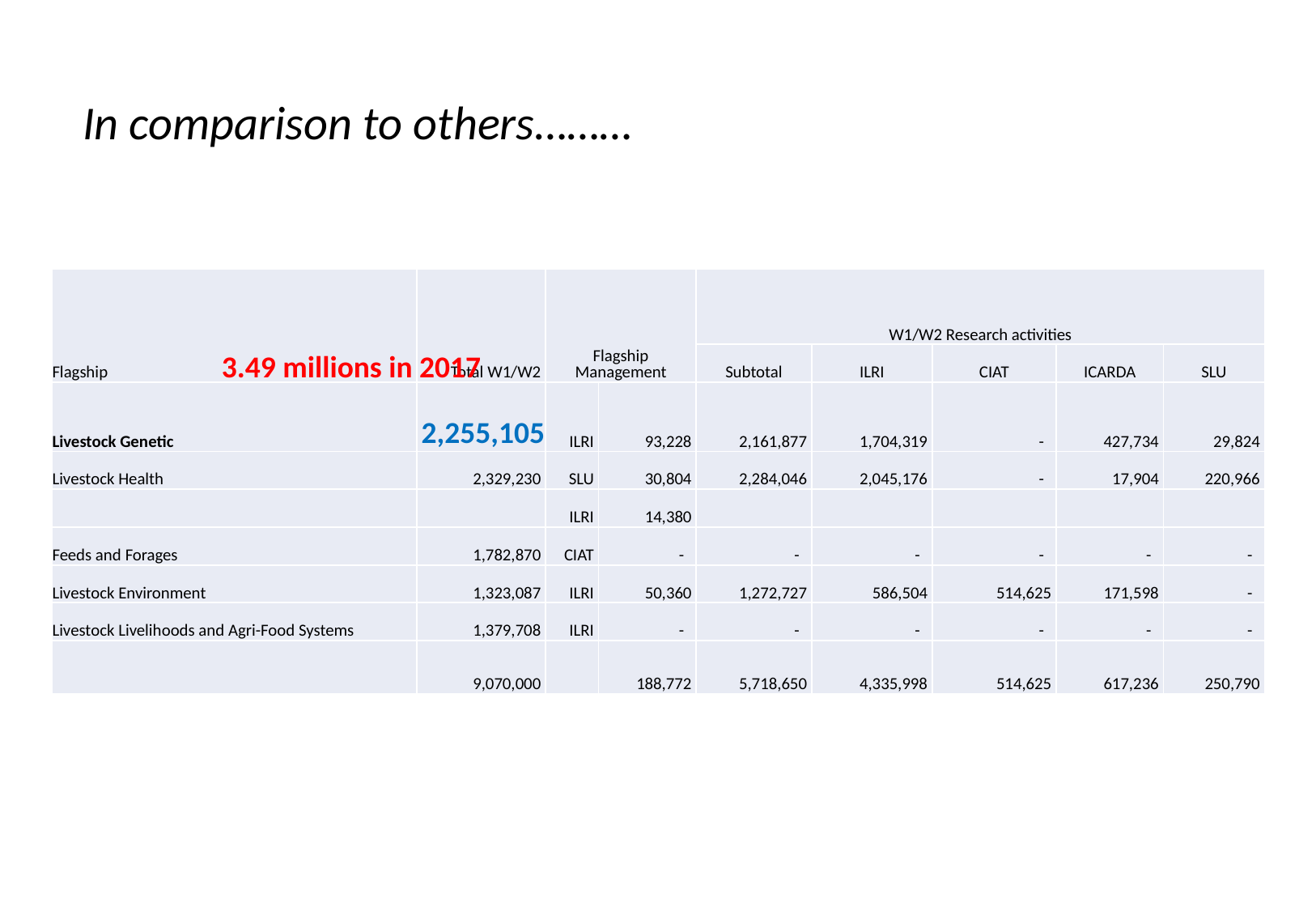

# In comparison to others………
| Flagship | Total W1/W2 | Flagship Management |  | W1/W2 Research activities |  |  |  |  |
| --- | --- | --- | --- | --- | --- | --- | --- | --- |
|  |  |  |  | Subtotal | ILRI | CIAT | ICARDA | SLU |
| Livestock Genetic | 2,255,105 | ILRI | 93,228 | 2,161,877 | 1,704,319 | - | 427,734 | 29,824 |
| Livestock Health | 2,329,230 | SLU | 30,804 | 2,284,046 | 2,045,176 | - | 17,904 | 220,966 |
|  |  | ILRI | 14,380 |  |  |  |  |  |
| Feeds and Forages | 1,782,870 | CIAT | - | - | - | - | - | - |
| Livestock Environment | 1,323,087 | ILRI | 50,360 | 1,272,727 | 586,504 | 514,625 | 171,598 | - |
| Livestock Livelihoods and Agri-Food Systems | 1,379,708 | ILRI | - | - | - | - | - | - |
|  | 9,070,000 |  | 188,772 | 5,718,650 | 4,335,998 | 514,625 | 617,236 | 250,790 |
3.49 millions in 2017